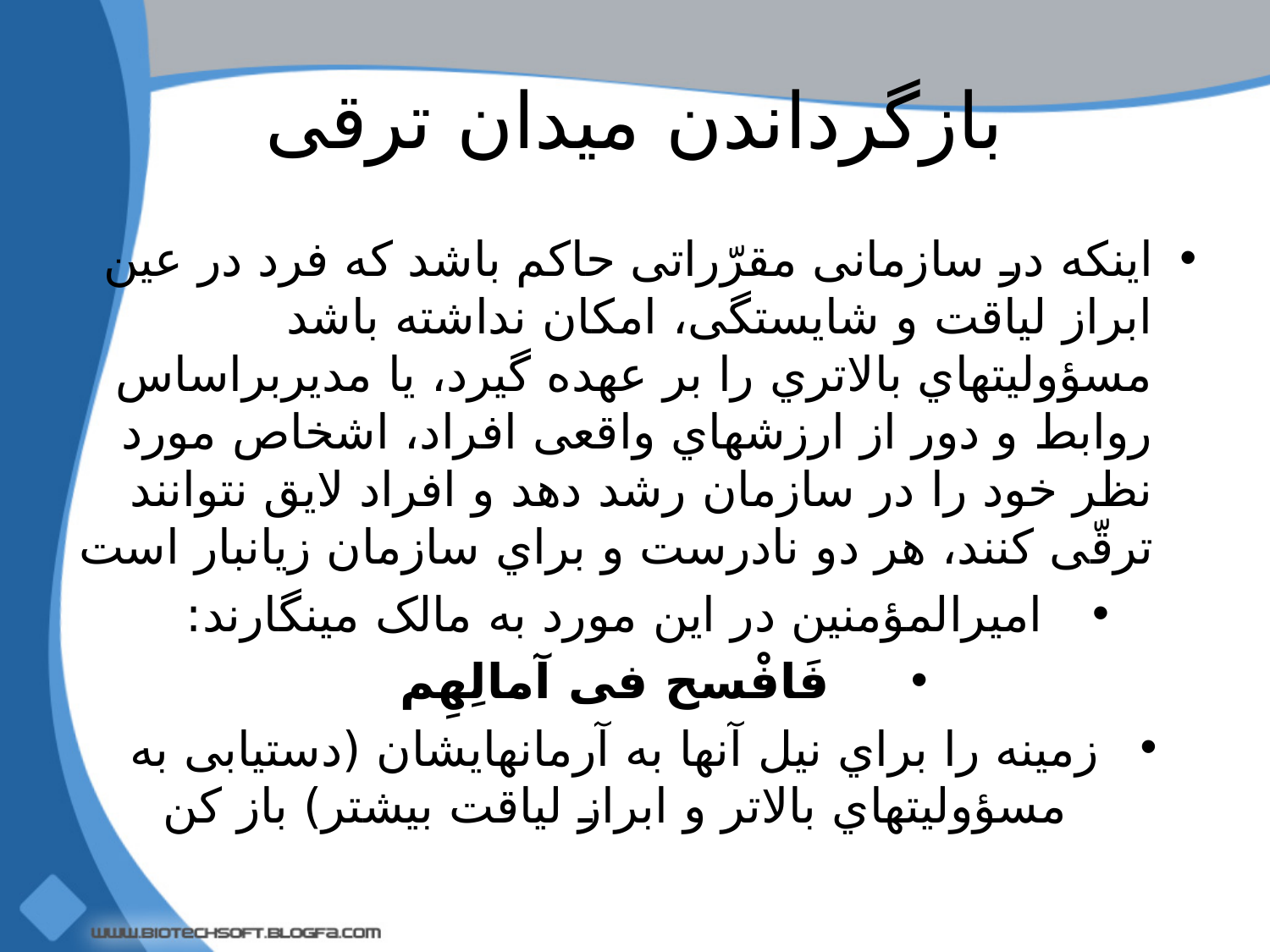

# بازگرداندن میدان ترقی
اینکه در سازمانی مقرّراتی حاکم باشد که فرد در عین ابراز لیاقت و شایستگی، امکان نداشته باشد مسؤولیتهاي بالاتري را بر عهده گیرد، یا مدیربراساس روابط و دور از ارزشهاي واقعی افراد، اشخاص مورد نظر خود را در سازمان رشد دهد و افراد لایق نتوانند ترقّی کنند، هر دو نادرست و براي سازمان زیانبار است
امیرالمؤمنین در این مورد به مالک مینگارند:
فَافْسح فی آمالِهِم
زمینه را براي نیل آنها به آرمانهایشان (دستیابی به مسؤولیتهاي بالاتر و ابراز لیاقت بیشتر) باز کن